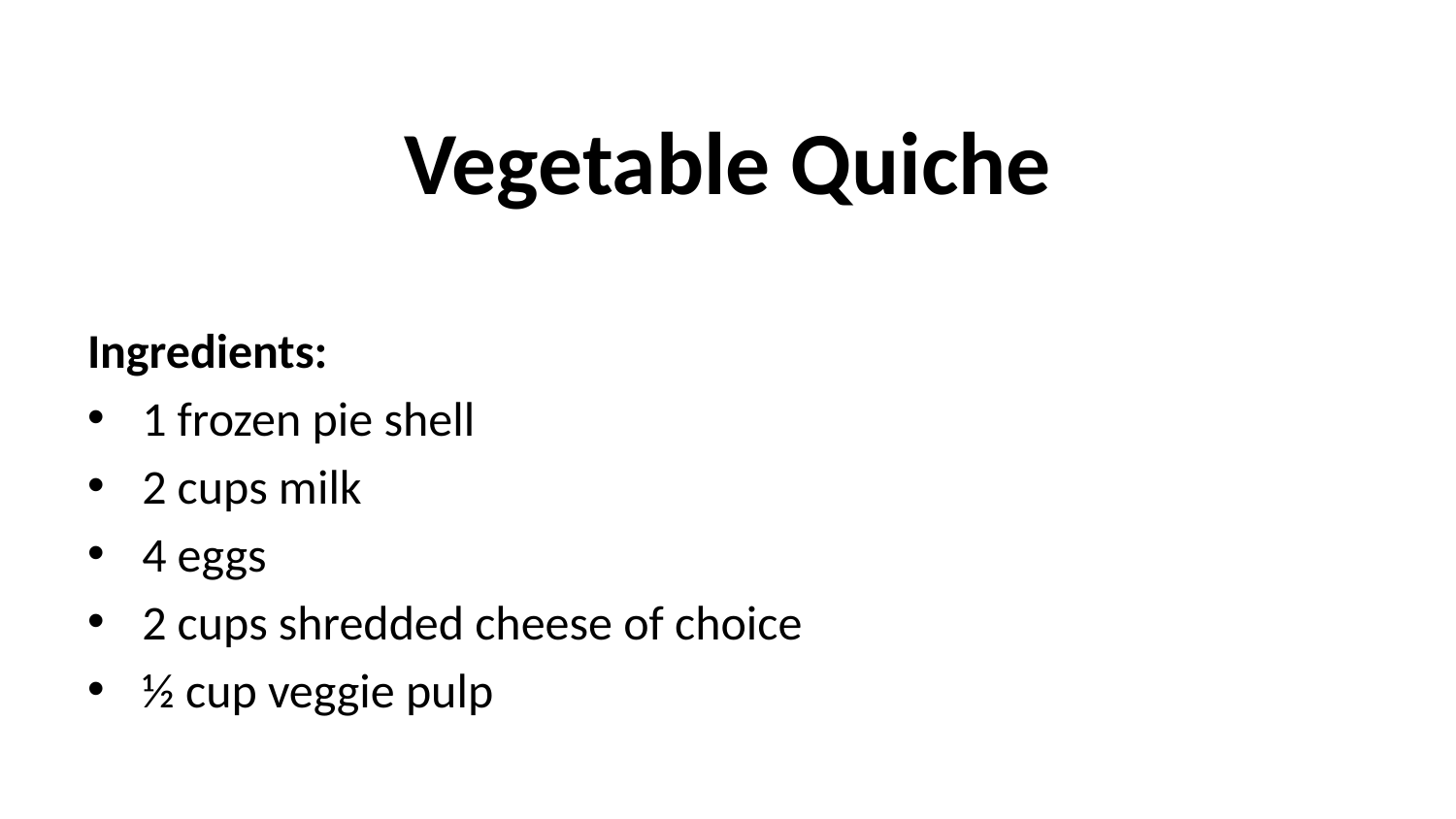

# Vegetable Quiche
Ingredients:
1 frozen pie shell
2 cups milk
4 eggs
2 cups shredded cheese of choice
½ cup veggie pulp